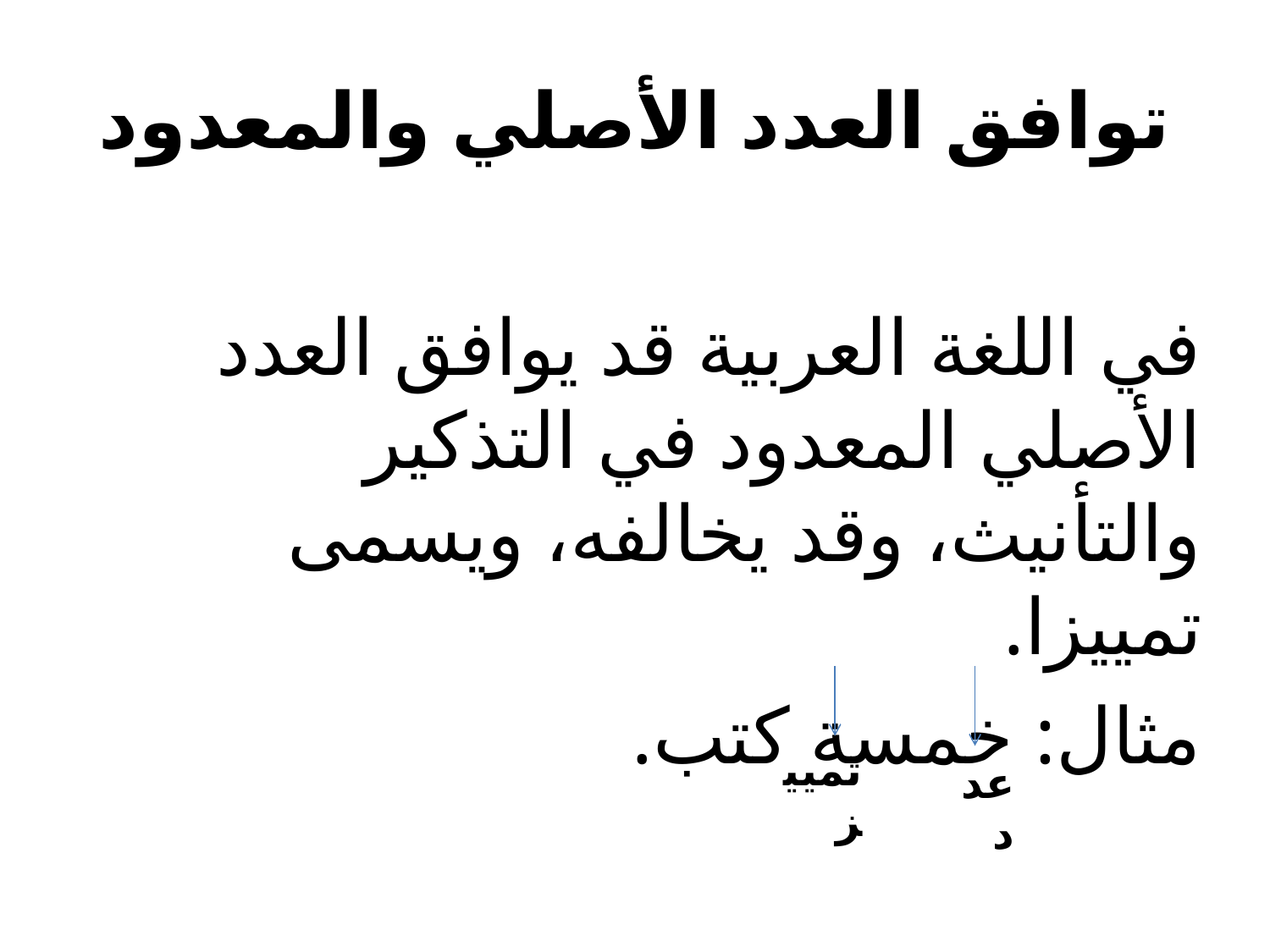

# توافق العدد الأصلي والمعدود
في اللغة العربية قد يوافق العدد الأصلي المعدود في التذكير والتأنيث، وقد يخالفه، ويسمى تمييزا.
مثال: خمسة كتب.

تمييز
عدد